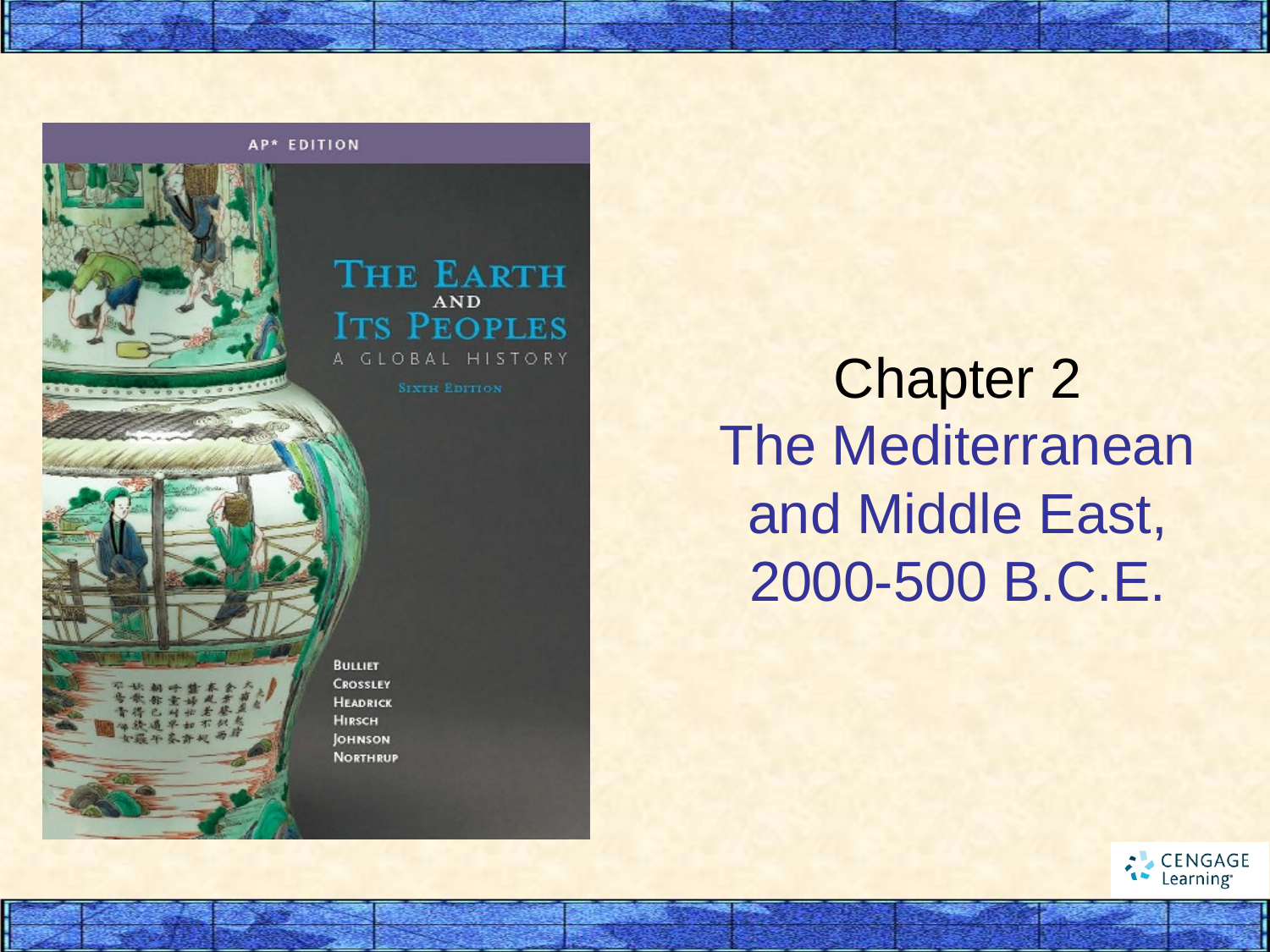

# Chapter 2 The Mediterranean and Middle East, 2000-500 B.C.E.